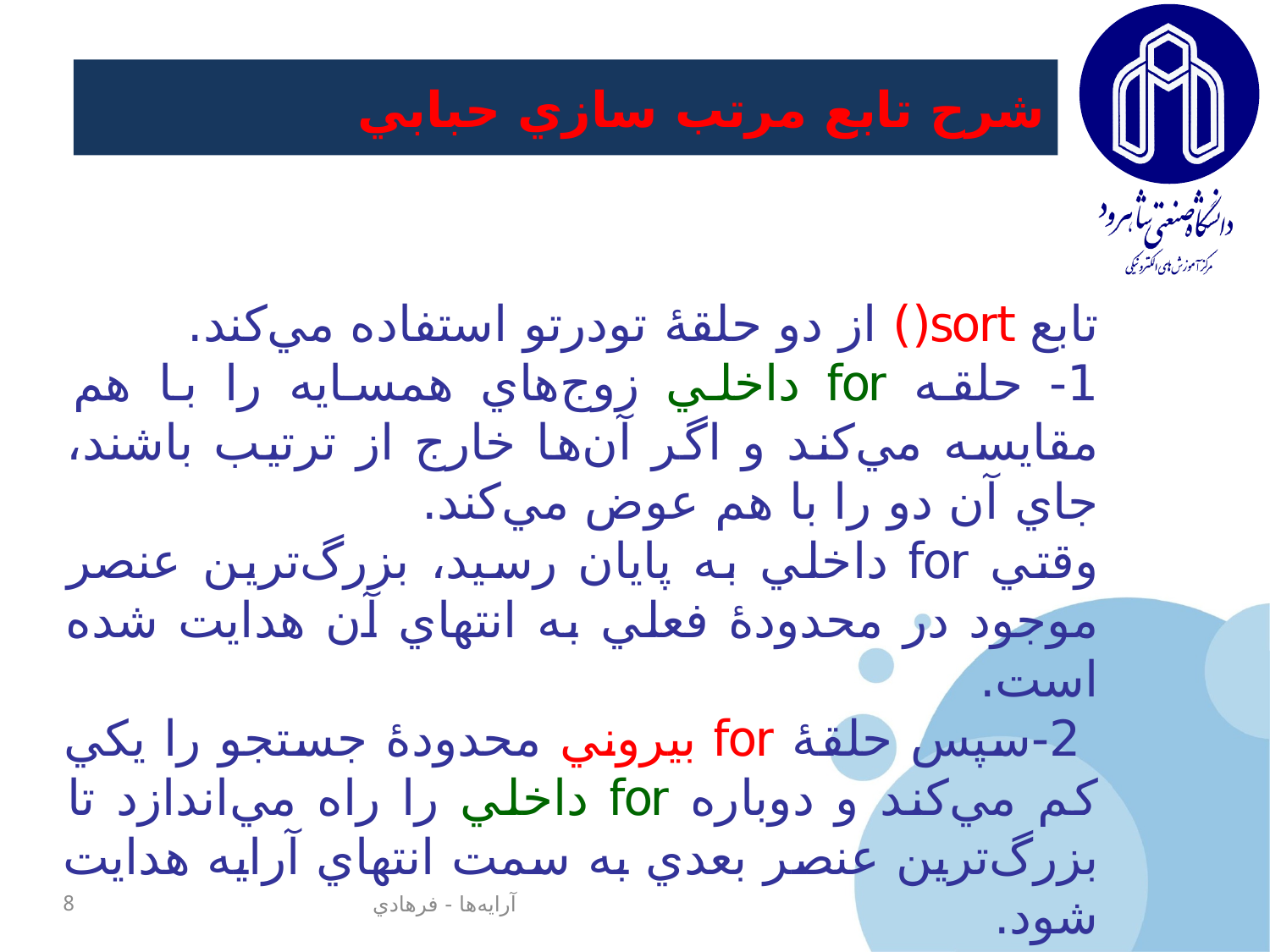

# شرح تابع مرتب سازي حبابي
تابع sort() از دو حلقۀ تودرتو استفاده مي‌كند.
1- حلقه for داخلي زوج‌هاي همسايه را با هم مقايسه مي‌كند و اگر آن‌ها خارج از ترتيب باشند، جاي آن دو را با هم عوض مي‌کند.
وقتي for داخلي به پايان رسيد، بزرگ‌ترين عنصر موجود در محدودۀ فعلي به انتهاي آن هدايت شده است.
 2-سپس حلقۀ for بيروني محدودۀ جستجو را يکي کم مي‌کند و دوباره for داخلي را راه مي‌اندازد تا بزرگ‌ترين عنصر بعدي به سمت انتهاي آرايه هدايت شود.
8
آرايه‌ها - فرهادي